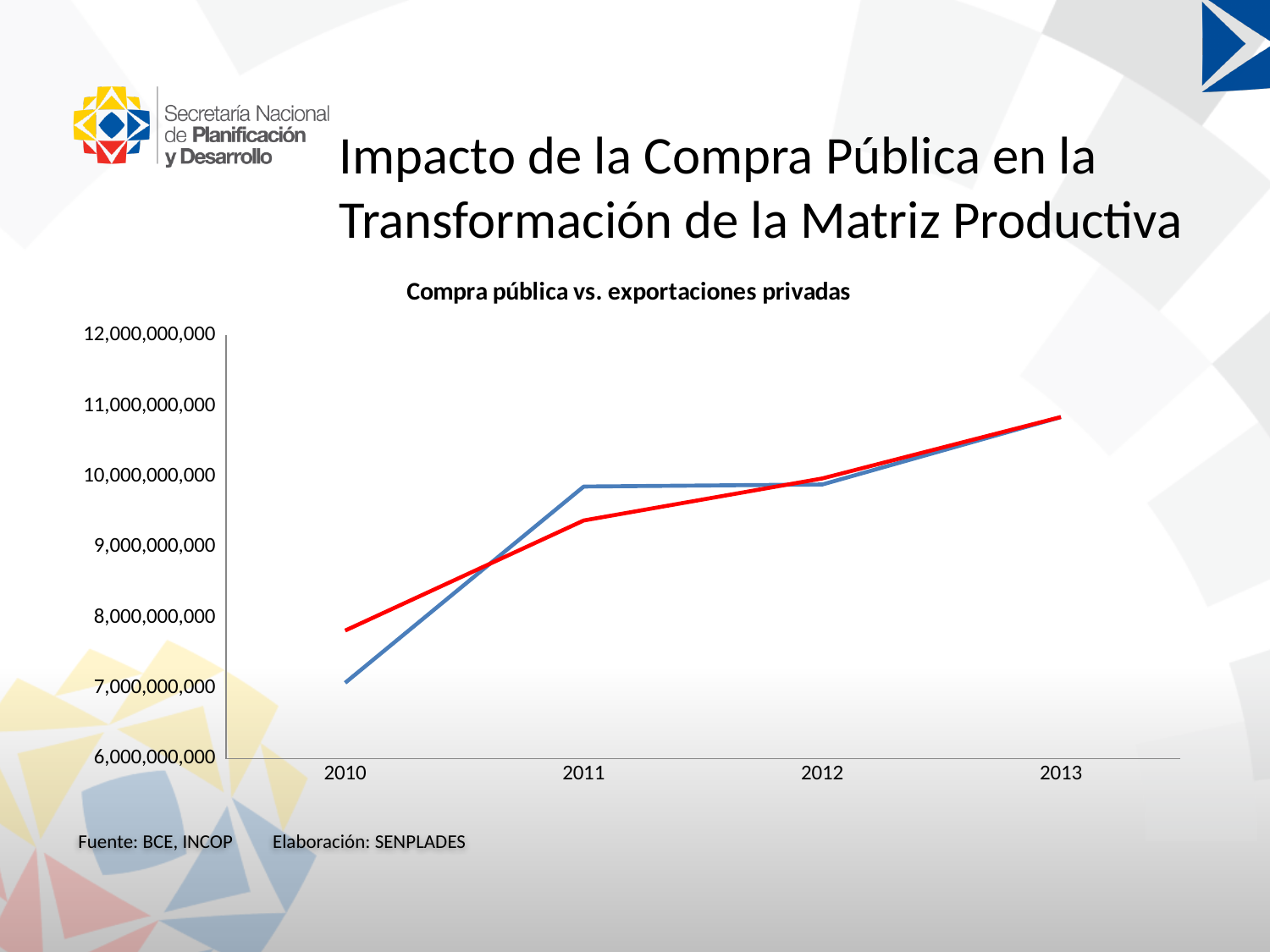

# Impacto de la Compra Pública en la Transformación de la Matriz Productiva

### Chart: Compra pública vs. exportaciones privadas

| Category | Total adjudicado | Exportaciones no petroleras (USD) |
|---|---|---|
| 2010 | 7075688415.464808 | 7816699880.0 |
| 2011 | 9858515312.60918 | 9377485080.0 |
| 2012 | 9887564390.710339 | 9972804450.000002 |
| 2013 | 10842826619.007853 | 10842946239.999998 |
Fuente: BCE, INCOP         Elaboración: SENPLADES